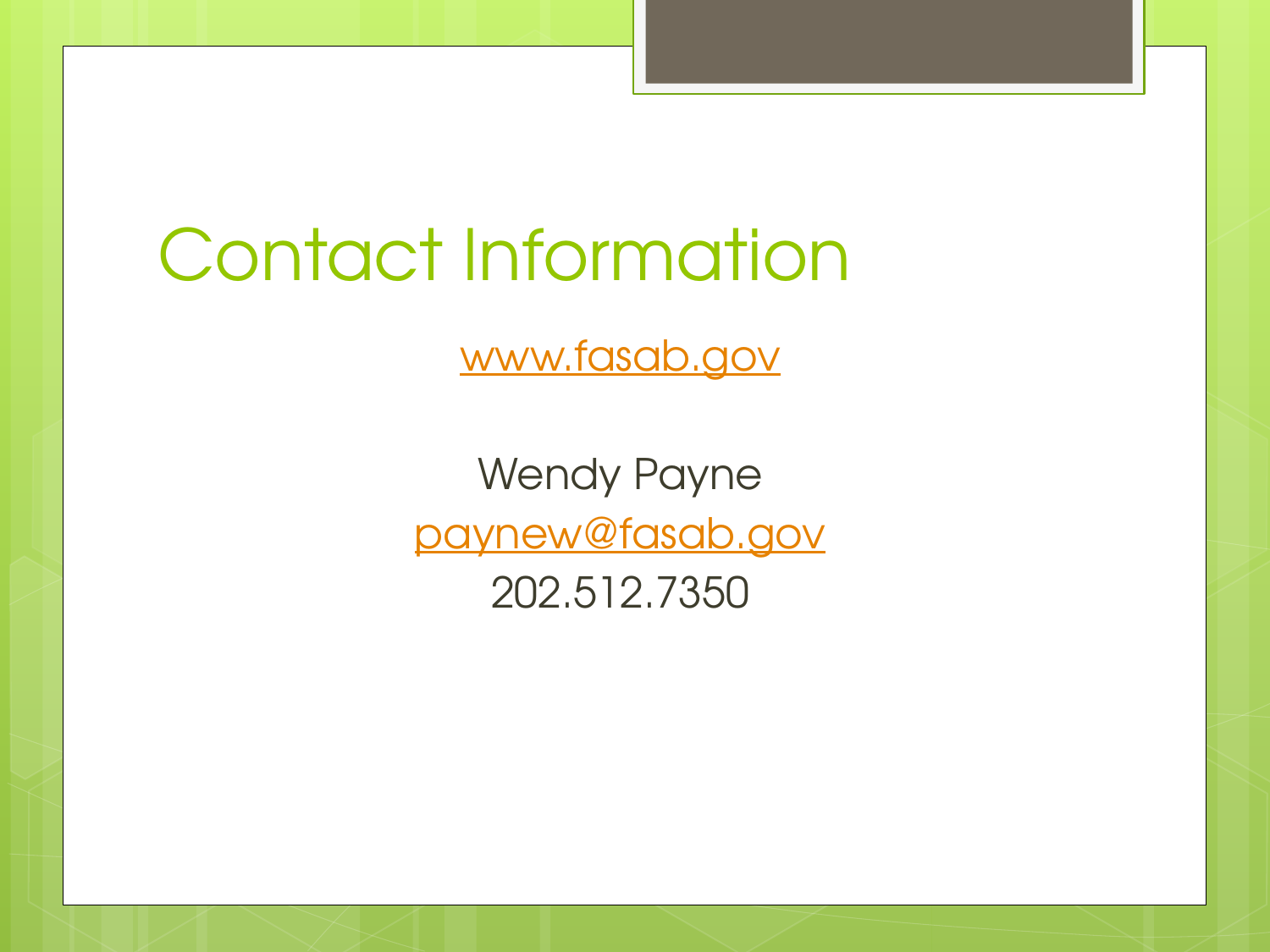

# Contact Information
www.fasab.gov

Wendy Payne
paynew@fasab.gov
202.512.7350